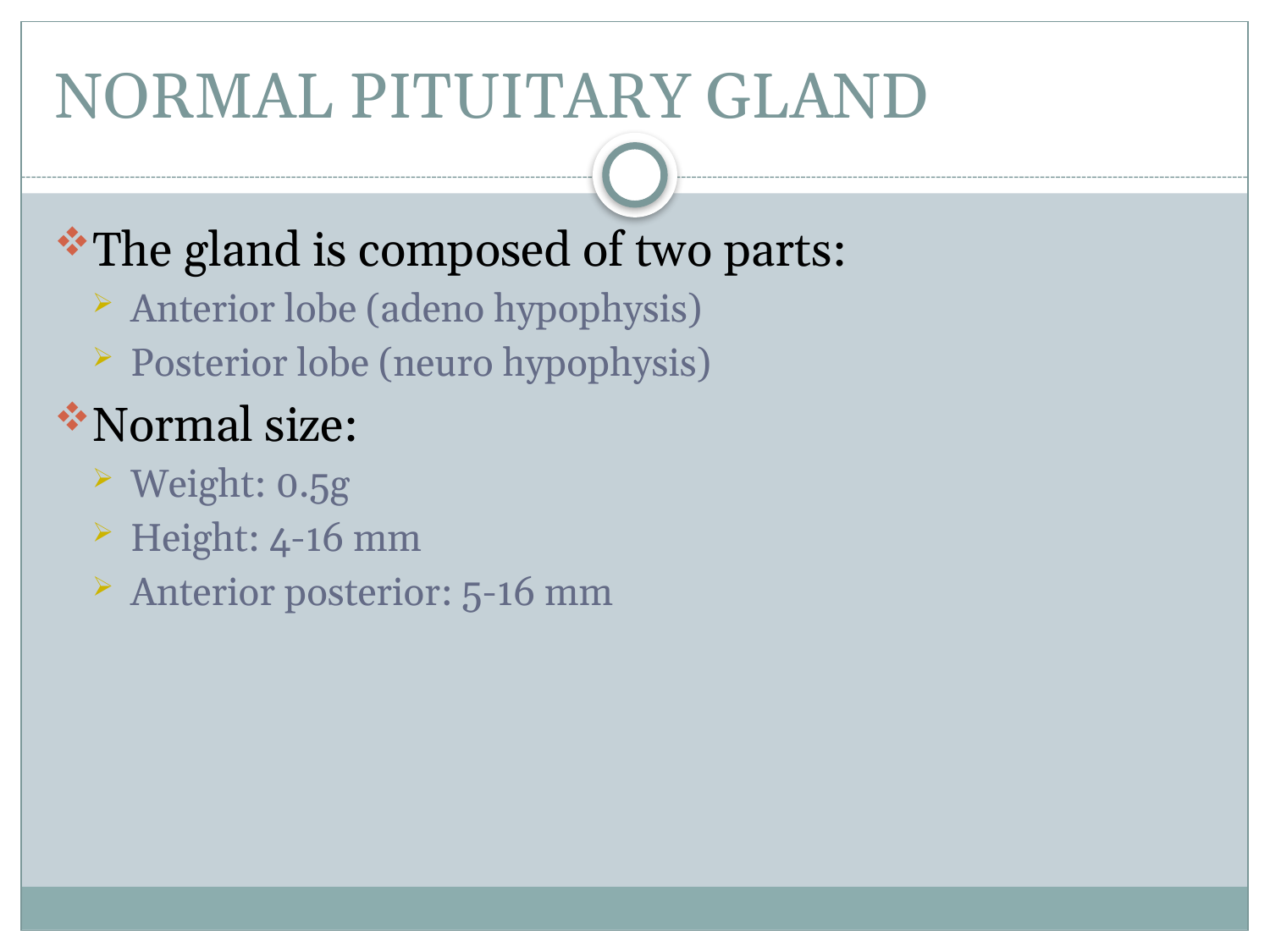

# NORMAL PITUITARY GLAND
The gland is composed of two parts:
Anterior lobe (adeno hypophysis)
Posterior lobe (neuro hypophysis)
Normal size:
Weight: 0.5g
Height: 4-16 mm
Anterior posterior: 5-16 mm